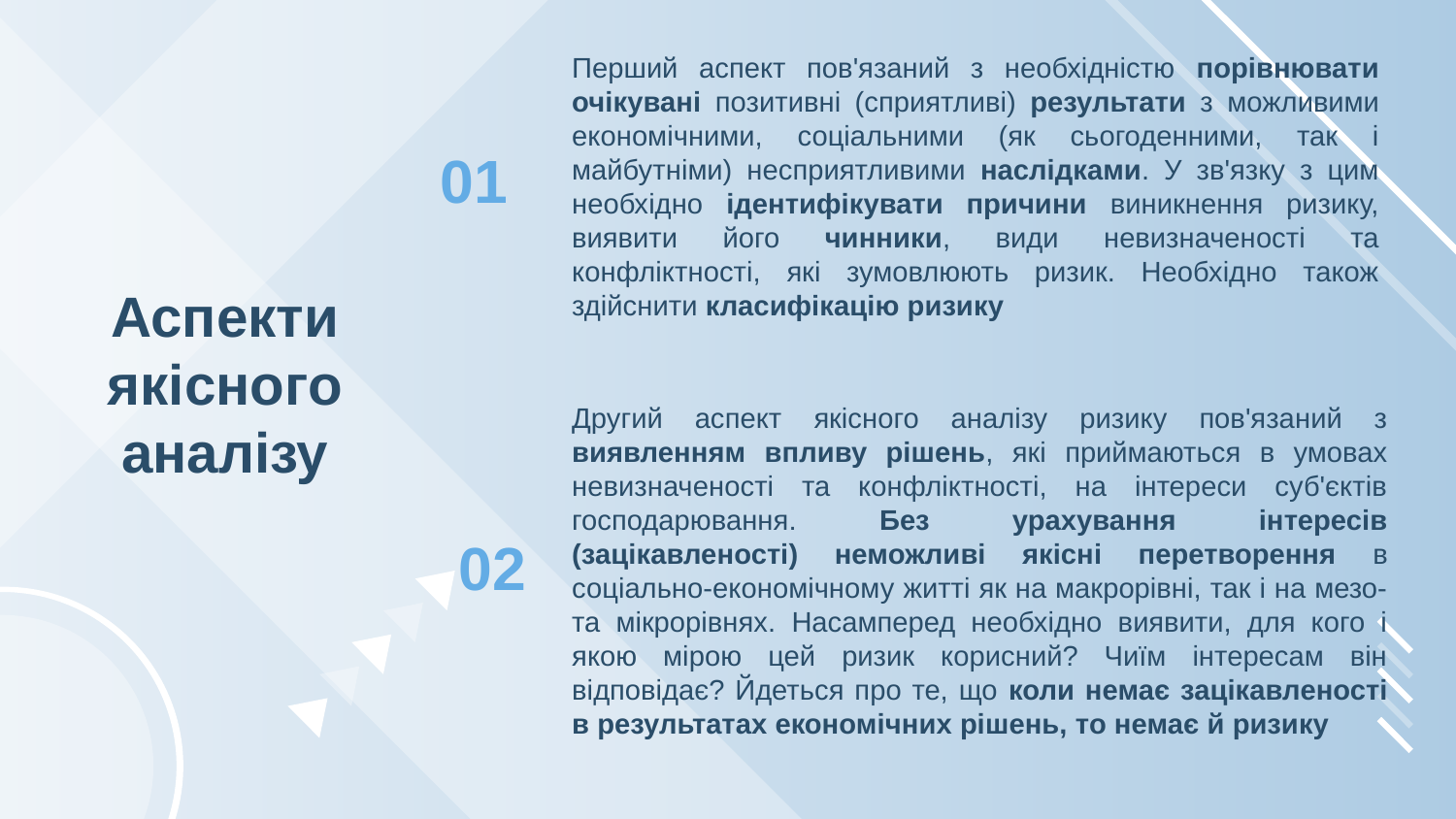

01
Перший аспект пов'язаний з необхідністю порівнювати очікувані позитивні (сприятливі) результати з можливими економічними, соціальними (як сьогоденними, так і майбутніми) несприятливими наслідками. У зв'язку з цим необхідно ідентифікувати причини виникнення ризику, виявити його чинники, види невизначеності та конфліктності, які зумовлюють ризик. Необхідно також здійснити класифікацію ризику
# Аспекти якісного аналізу
02
Другий аспект якісного аналізу ризику пов'язаний з виявленням впливу рішень, які приймаються в умовах невизначеності та конфліктності, на інтереси суб'єктів господарювання. Без урахування інтересів (зацікавленості) неможливі якісні перетворення в соціально-економічному житті як на макрорівні, так і на мезо- та мікрорівнях. Насамперед необхідно виявити, для кого і якою мірою цей ризик корисний? Чиїм інтересам він відповідає? Йдеться про те, що коли немає зацікавленості в результатах економічних рішень, то немає й ризику